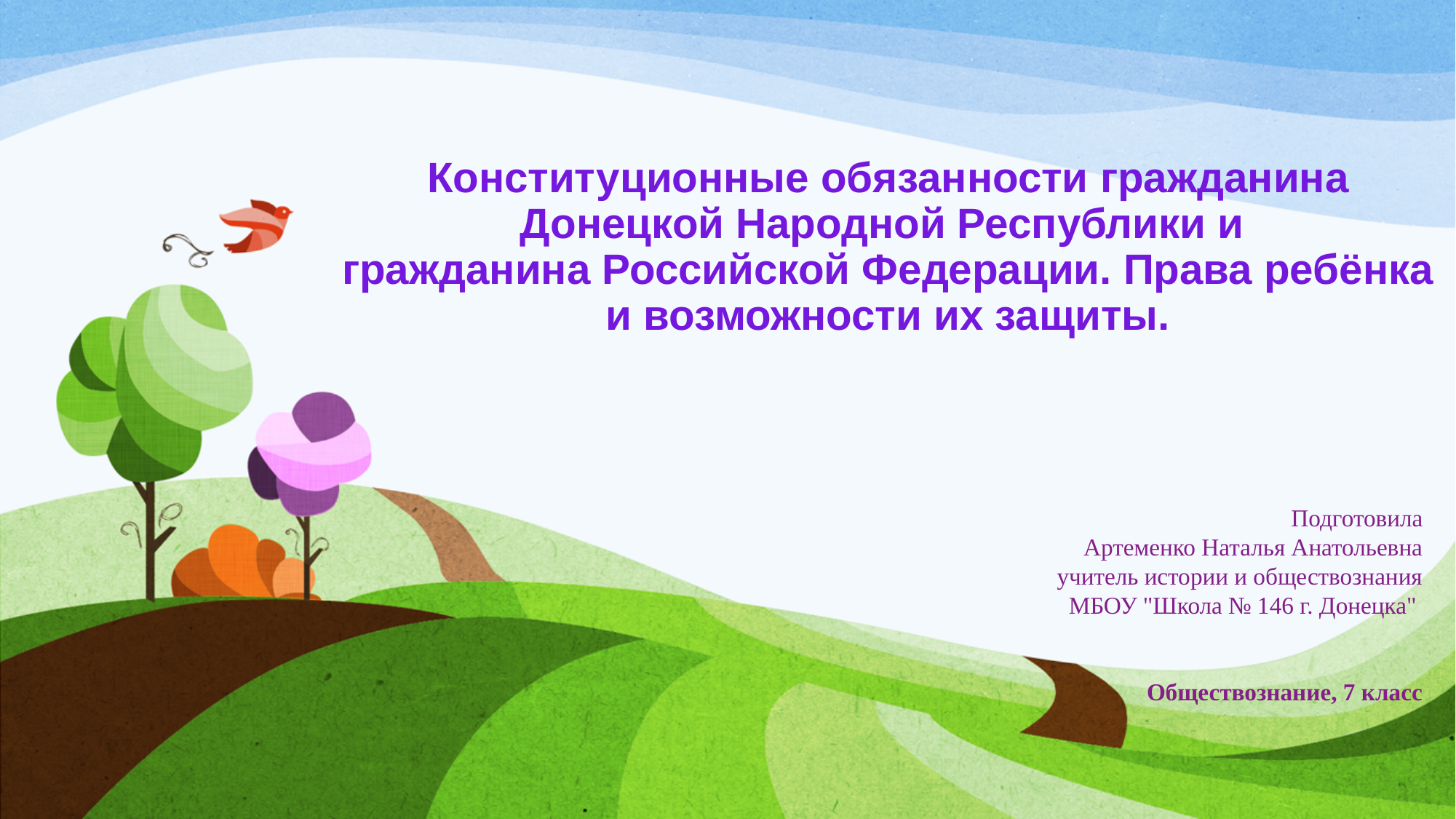

# Конституционные обязанности гражданина Донецкой Народной Республики и гражданина Российской Федерации. Права ребёнка и возможности их защиты.

Подготовила
Артеменко Наталья Анатольевна
учитель истории и обществознания
МБОУ "Школа № 146 г. Донецка"

   Обществознание, 7 класс